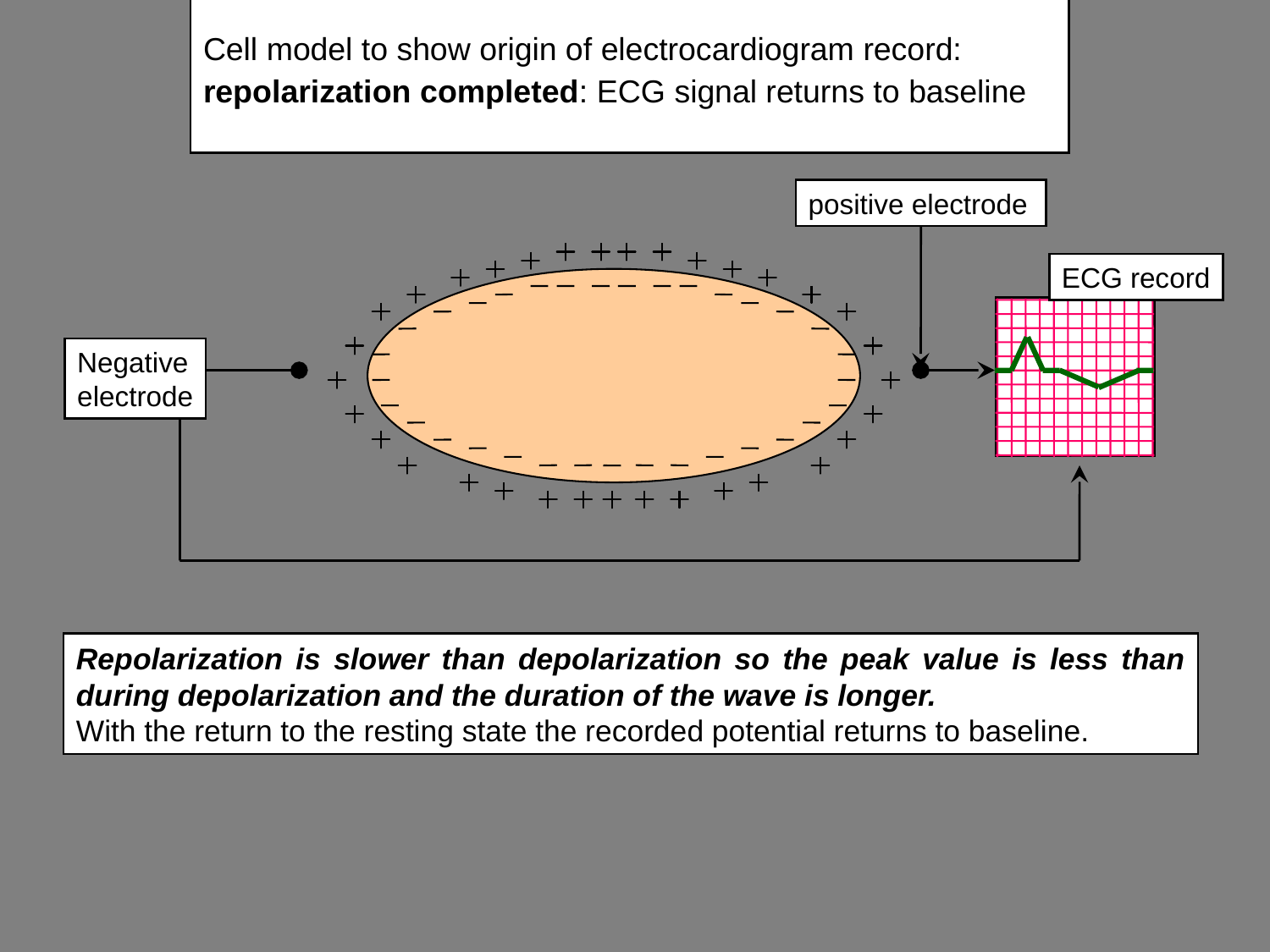

# Cell model to show origin of electrocardiogram record: repolarization completed: ECG signal returns to baseline
positive electrode

ECG record

Negative
electrode

Repolarization is slower than depolarization so the peak value is less than during depolarization and the duration of the wave is longer.
With the return to the resting state the recorded potential returns to baseline.